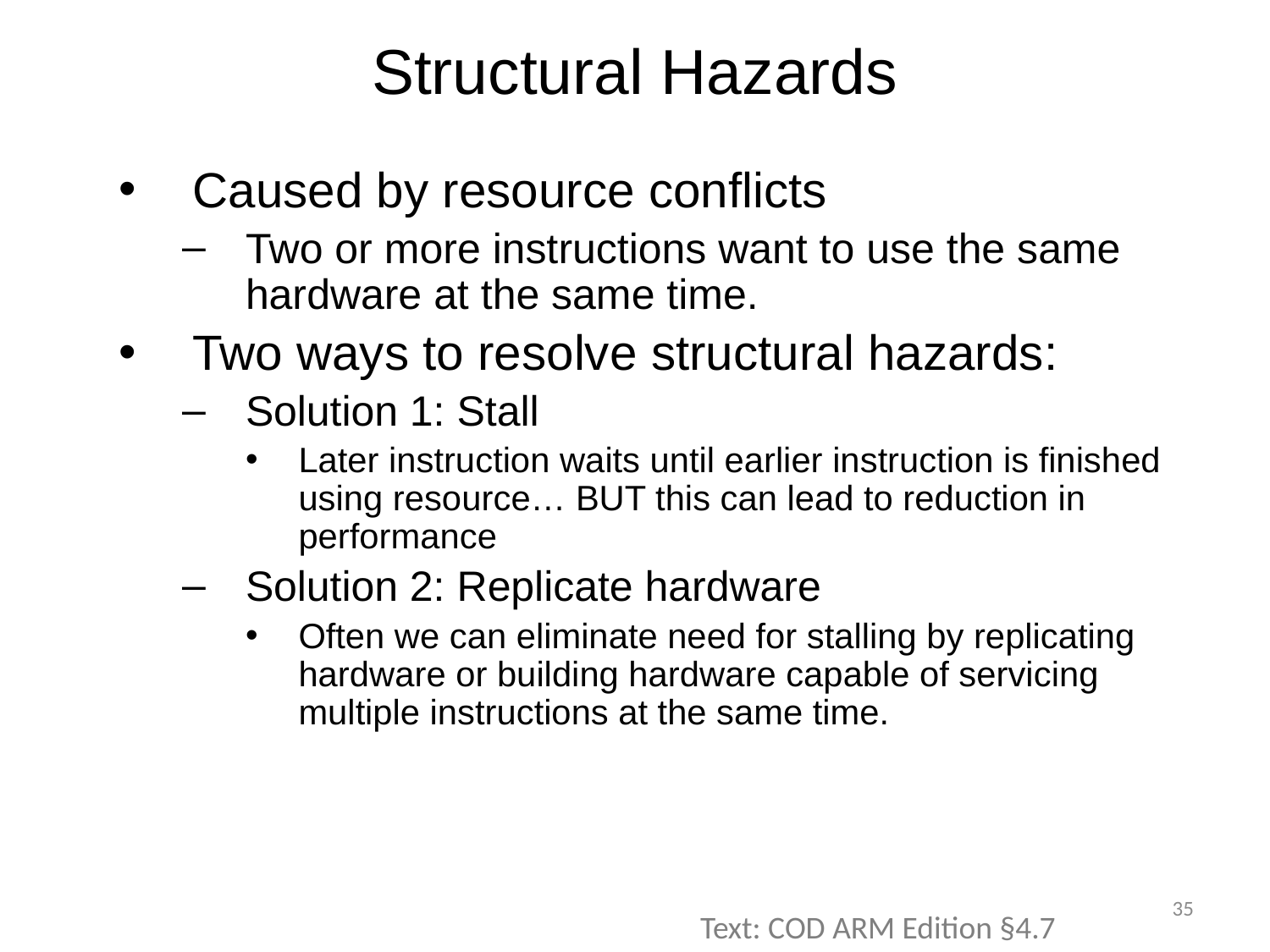

# Structural Hazards
Caused by resource conflicts
Two or more instructions want to use the same hardware at the same time.
Two ways to resolve structural hazards:
Solution 1: Stall
Later instruction waits until earlier instruction is finished using resource… BUT this can lead to reduction in performance
Solution 2: Replicate hardware
Often we can eliminate need for stalling by replicating hardware or building hardware capable of servicing multiple instructions at the same time.
35
Text: COD ARM Edition §4.7